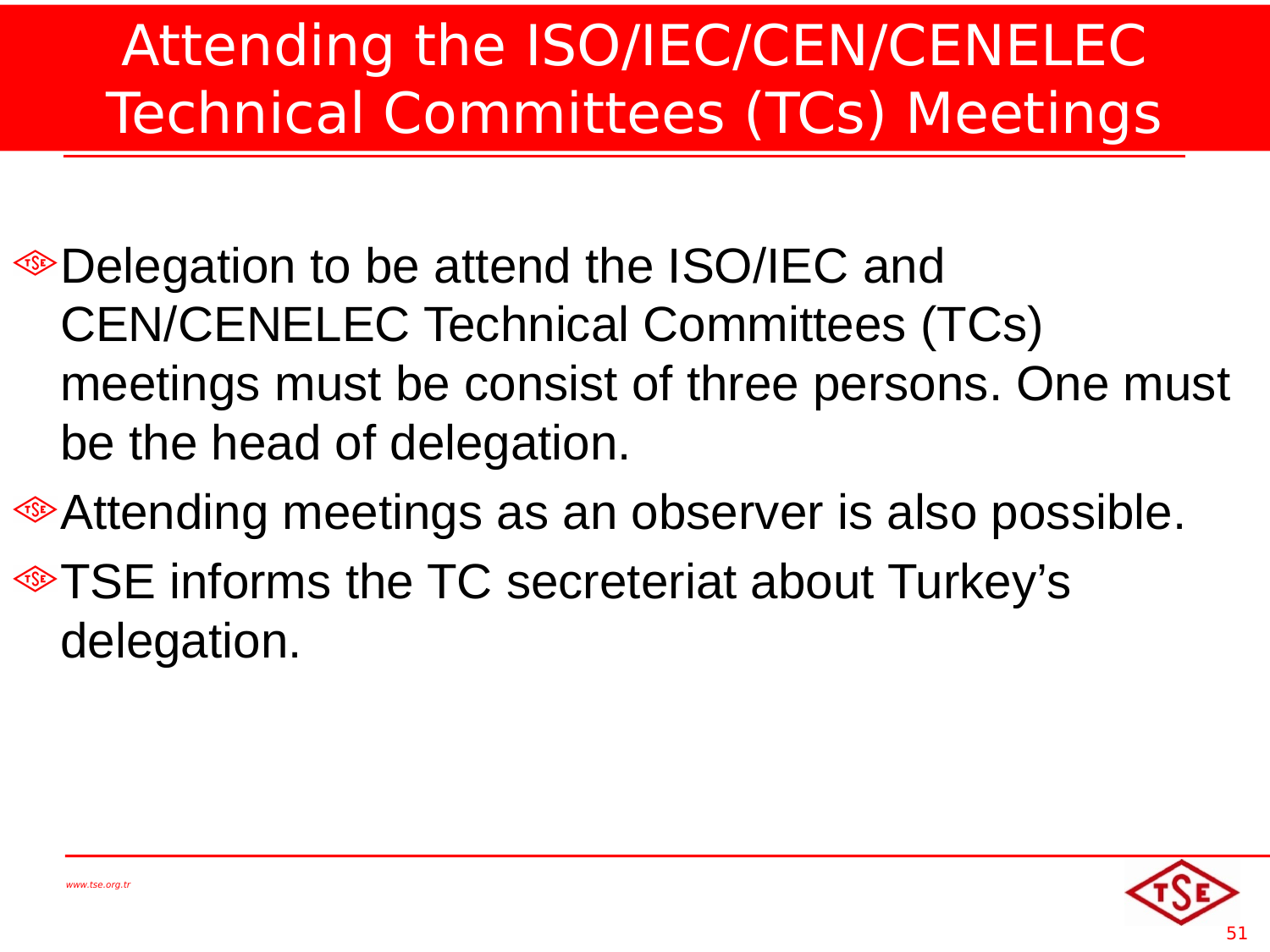

# Attending the ISO/IEC/CEN/CENELEC Technical Committees (TCs) Meetings
Delegation to be attend the ISO/IEC and CEN/CENELEC Technical Committees (TCs) meetings must be consist of three persons. One must be the head of delegation.
Attending meetings as an observer is also possible.
TSE informs the TC secreteriat about Turkey’s delegation.

www.tse.org.tr
51